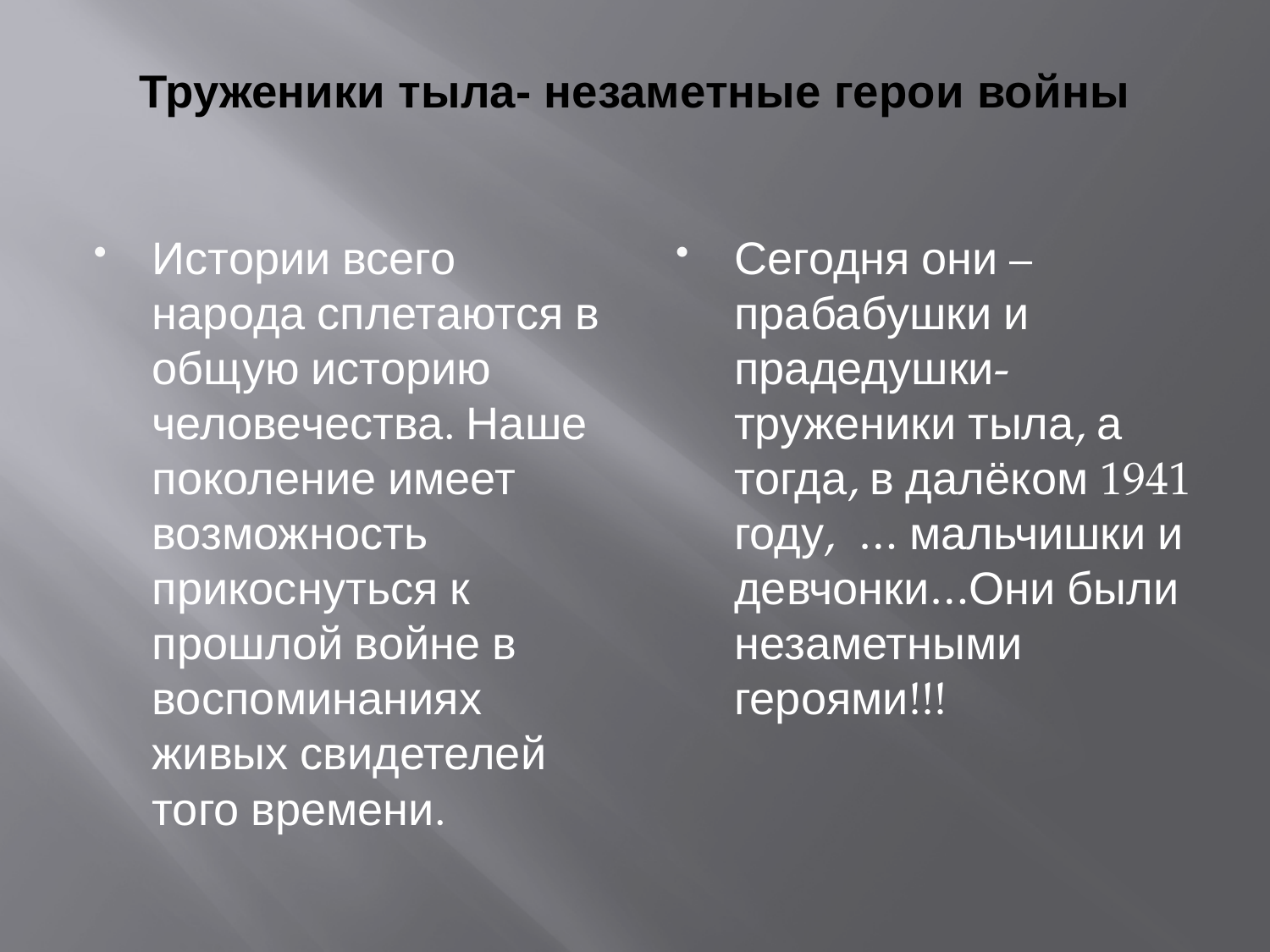

# Труженики тыла- незаметные герои войны
Истории всего народа сплетаются в общую историю человечества. Наше поколение имеет возможность прикоснуться к прошлой войне в воспоминаниях живых свидетелей того времени.
Сегодня они – прабабушки и прадедушки- труженики тыла, а тогда, в далёком 1941 году,  … мальчишки и девчонки…Они были незаметными героями!!!